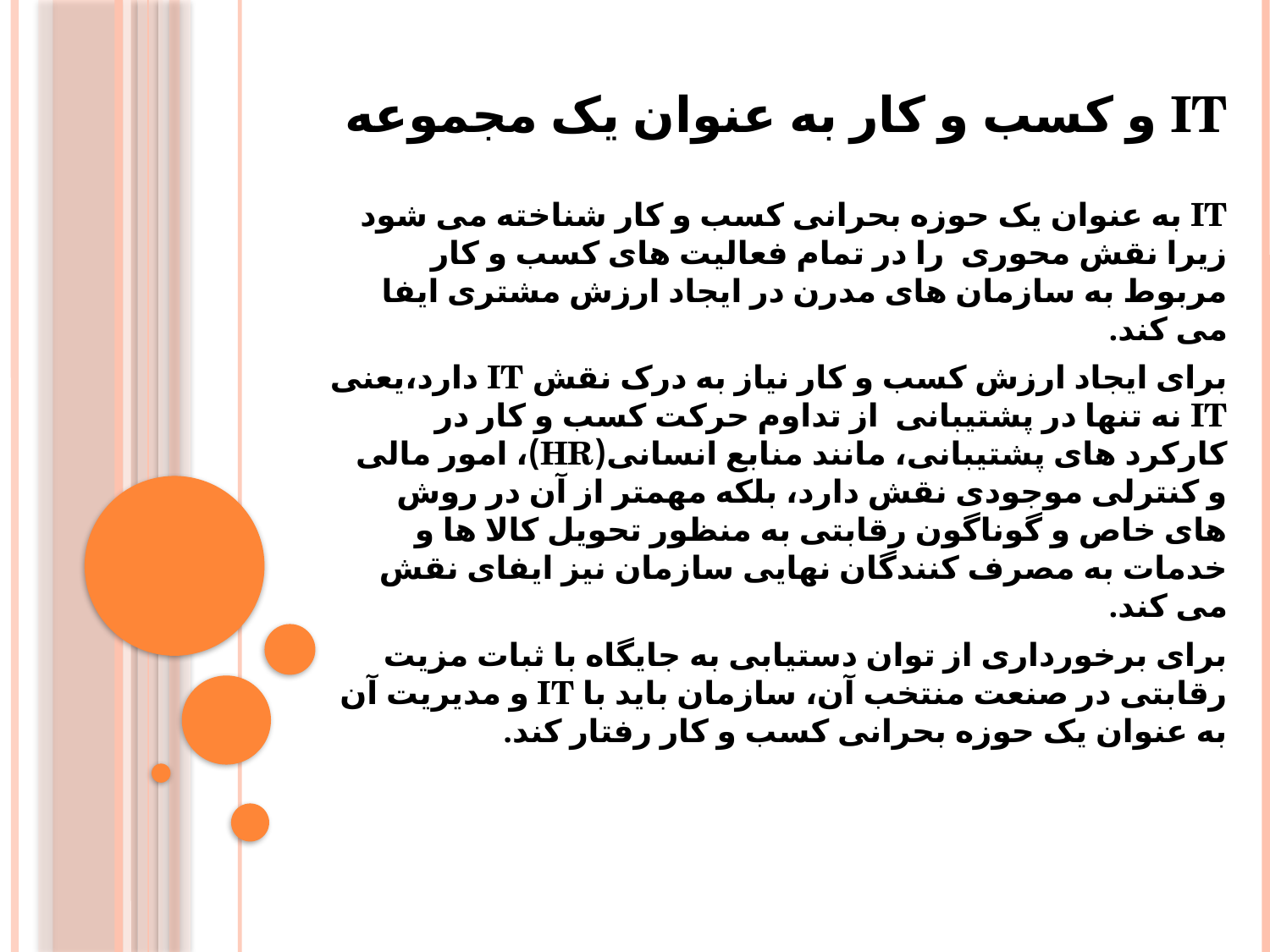

# IT و کسب و کار به عنوان یک مجموعه
IT به عنوان یک حوزه بحرانی کسب و کار شناخته می شود  زیرا نقش محوری  را در تمام فعالیت های کسب و کار مربوط به سازمان های مدرن در ایجاد ارزش مشتری ایفا می کند.
برای ایجاد ارزش کسب و کار نیاز به درک نقش IT دارد،یعنی IT نه تنها در پشتیبانی  از تداوم حرکت کسب و کار در کارکرد های پشتیبانی، مانند منابع انسانی(HR)، امور مالی و کنترلی موجودی نقش دارد، بلکه مهمتر از آن در روش های خاص و گوناگون رقابتی به منظور تحویل کالا ها و خدمات به مصرف کنندگان نهایی سازمان نیز ایفای نقش می کند.
برای برخورداری از توان دستیابی به جایگاه با ثبات مزیت رقابتی در صنعت منتخب آن، سازمان باید با IT و مدیریت آن به عنوان یک حوزه بحرانی کسب و کار رفتار کند.